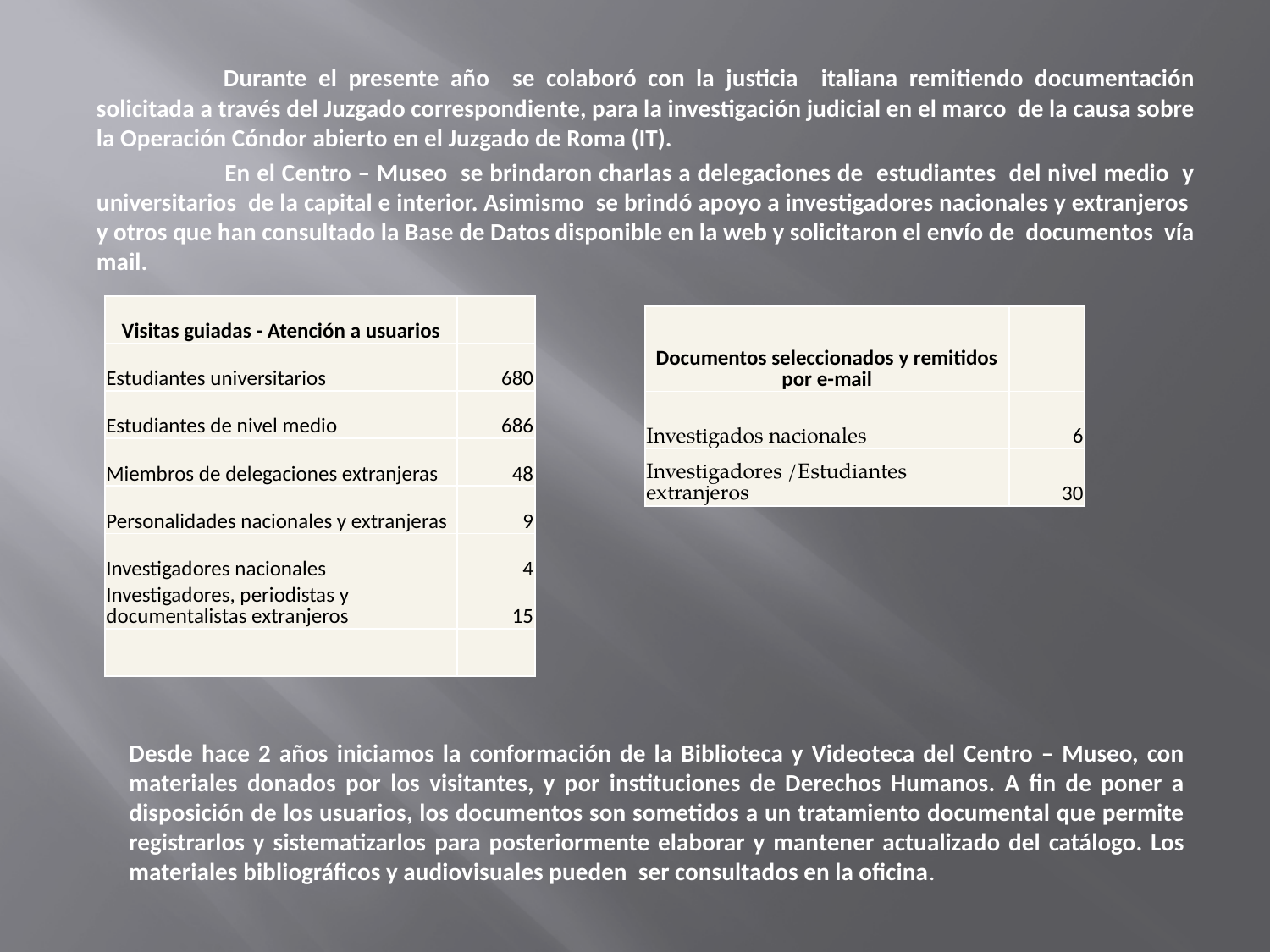

Durante el presente año  se colaboró con la justicia  italiana remitiendo documentación solicitada a través del Juzgado correspondiente, para la investigación judicial en el marco  de la causa sobre la Operación Cóndor abierto en el Juzgado de Roma (IT).
 	En el Centro – Museo  se brindaron charlas a delegaciones de  estudiantes  del nivel medio  y universitarios  de la capital e interior. Asimismo  se brindó apoyo a investigadores nacionales y extranjeros  y otros que han consultado la Base de Datos disponible en la web y solicitaron el envío de  documentos  vía mail.

| Visitas guiadas - Atención a usuarios |  |
| --- | --- |
| Estudiantes universitarios | 680 |
| Estudiantes de nivel medio | 686 |
| Miembros de delegaciones extranjeras | 48 |
| Personalidades nacionales y extranjeras | 9 |
| Investigadores nacionales | 4 |
| Investigadores, periodistas y documentalistas extranjeros | 15 |
|  |  |
| Documentos seleccionados y remitidos por e-mail |  |
| --- | --- |
| Investigados nacionales | 6 |
| Investigadores /Estudiantes extranjeros | 30 |
Desde hace 2 años iniciamos la conformación de la Biblioteca y Videoteca del Centro – Museo, con materiales donados por los visitantes, y por instituciones de Derechos Humanos. A fin de poner a disposición de los usuarios, los documentos son sometidos a un tratamiento documental que permite registrarlos y sistematizarlos para posteriormente elaborar y mantener actualizado del catálogo. Los materiales bibliográficos y audiovisuales pueden  ser consultados en la oficina.